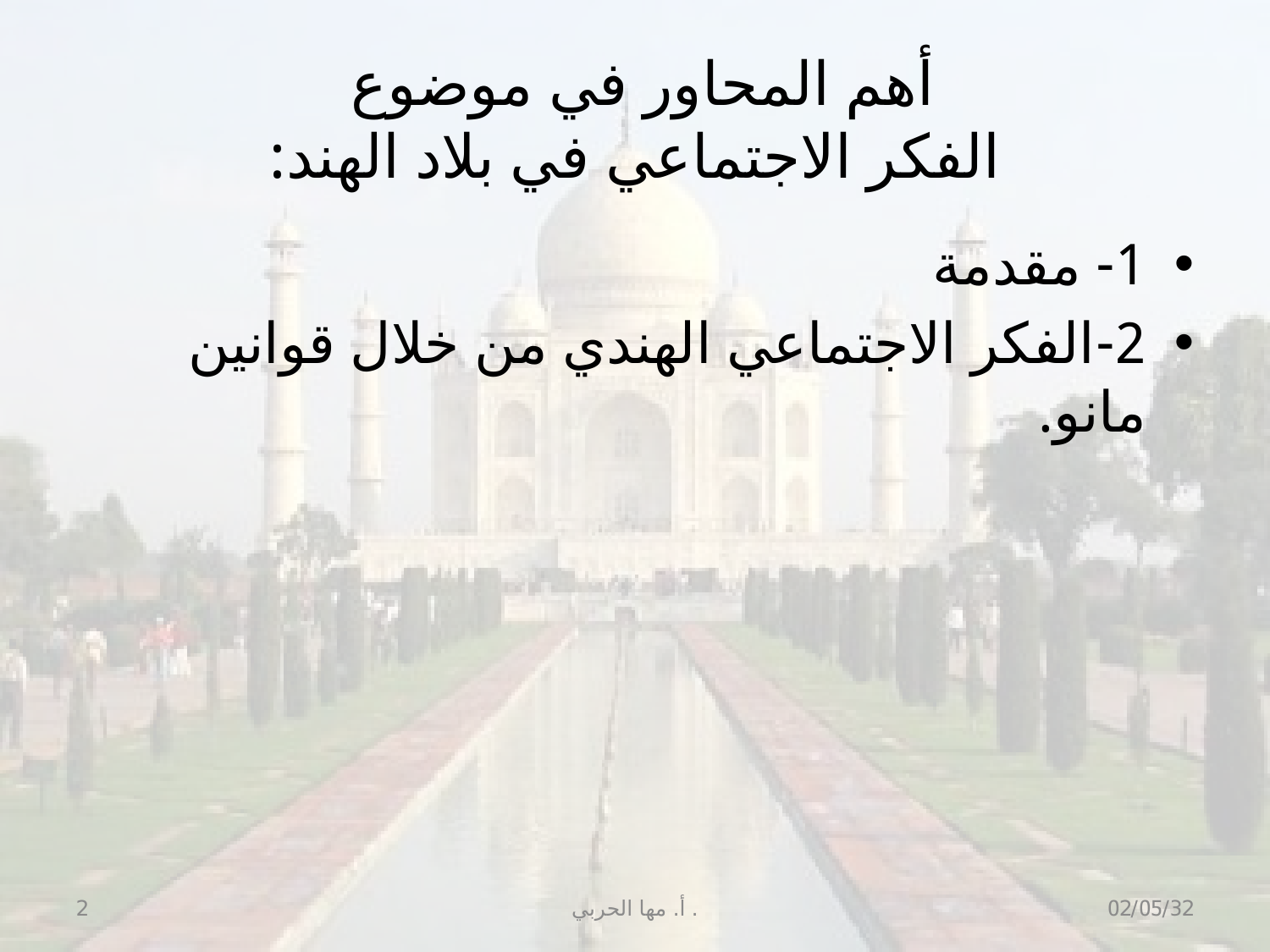

# أهم المحاور في موضوع الفكر الاجتماعي في بلاد الهند:
1- مقدمة
2-الفكر الاجتماعي الهندي من خلال قوانين مانو.
2
أ. مها الحربي .
02/05/32